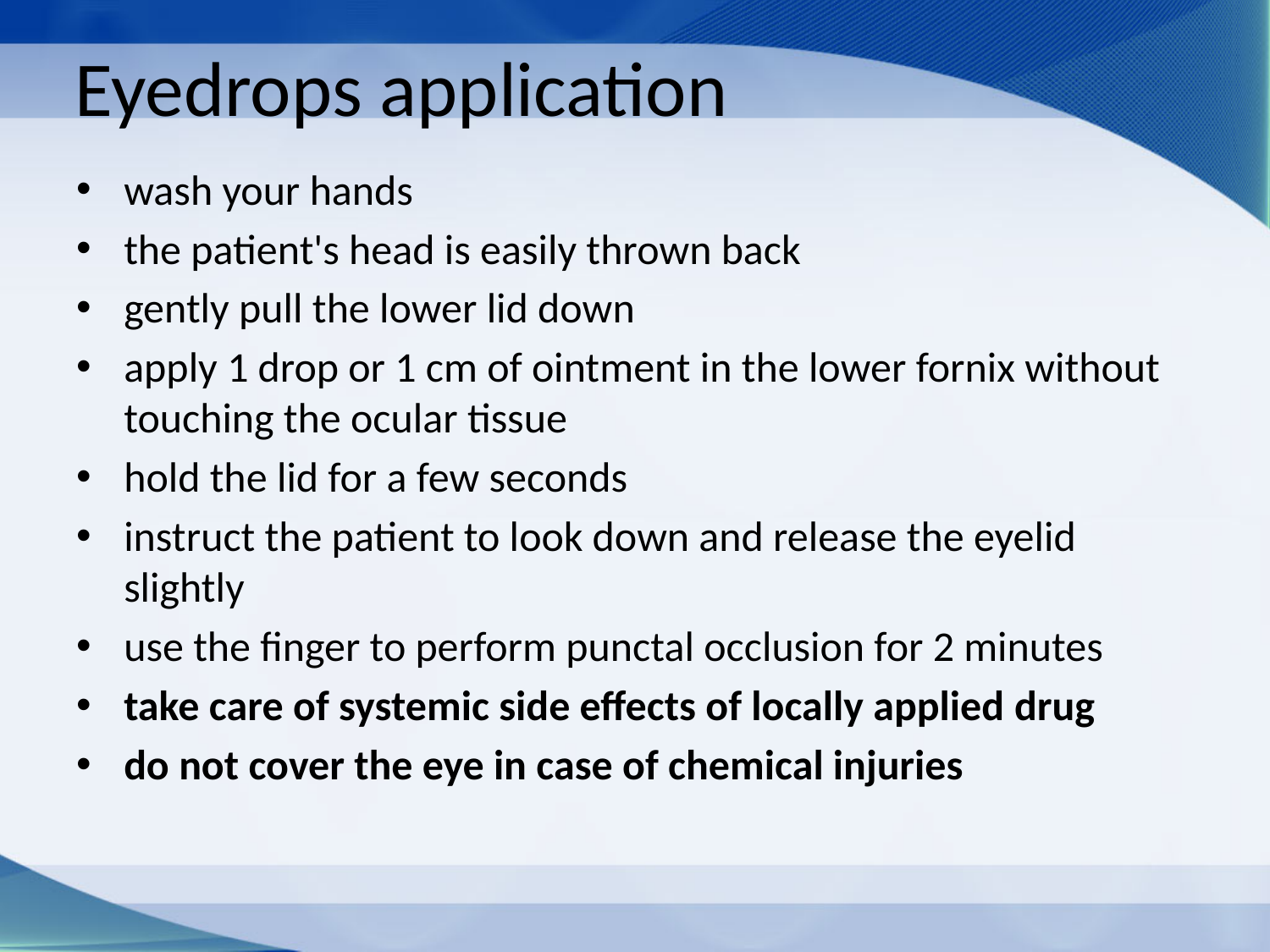

# Eyedrops application
wash your hands
the patient's head is easily thrown back
gently pull the lower lid down
apply 1 drop or 1 cm of ointment in the lower fornix without touching the ocular tissue
hold the lid for a few seconds
instruct the patient to look down and release the eyelid slightly
use the finger to perform punctal occlusion for 2 minutes
take care of systemic side effects of locally applied drug
do not cover the eye in case of chemical injuries